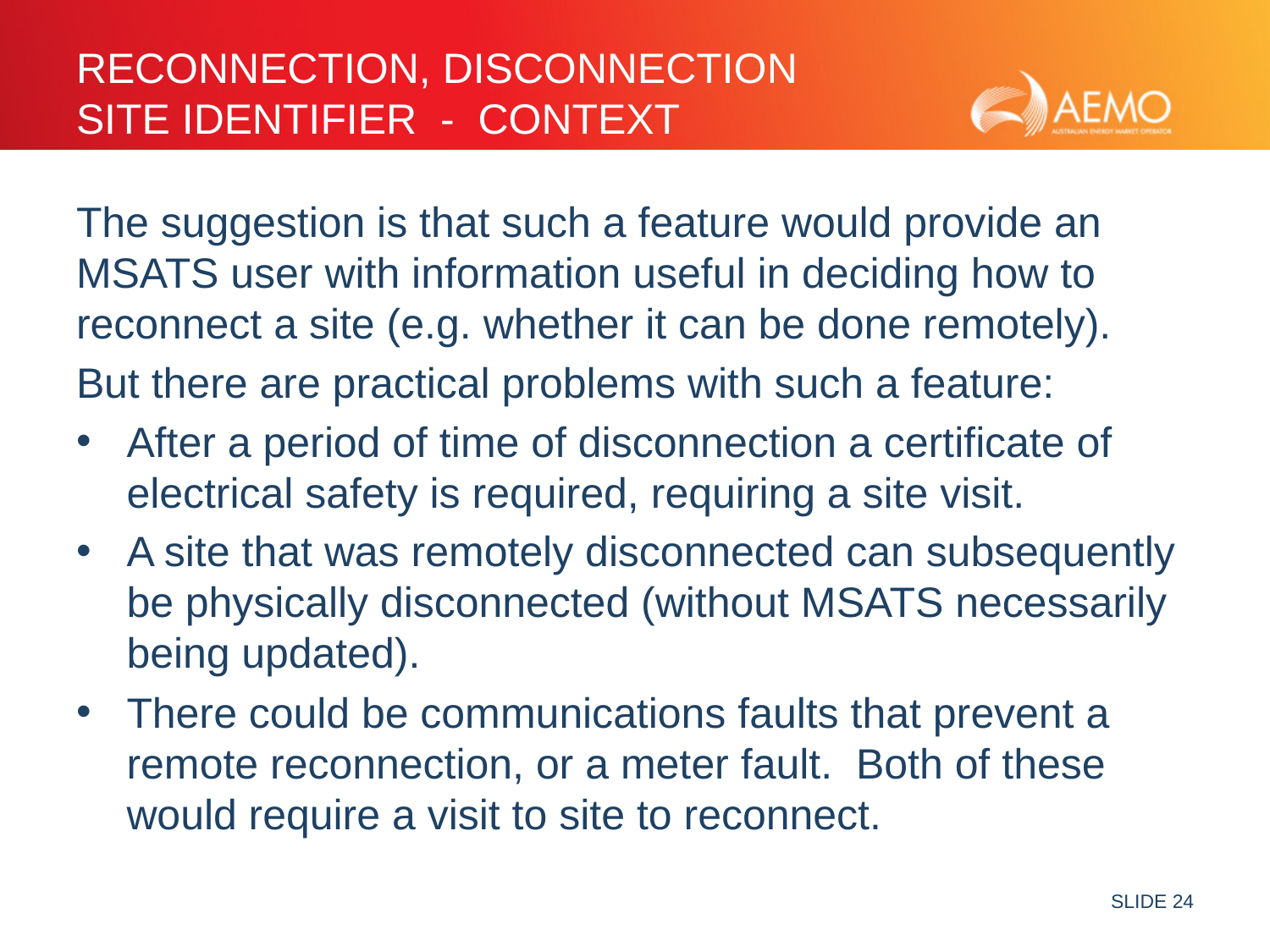

# Reconnection, disconnection site identifier  -  Context
The suggestion is that such a feature would provide an MSATS user with information useful in deciding how to reconnect a site (e.g. whether it can be done remotely).
But there are practical problems with such a feature:
After a period of time of disconnection a certificate of electrical safety is required, requiring a site visit.
A site that was remotely disconnected can subsequently be physically disconnected (without MSATS necessarily being updated).
There could be communications faults that prevent a remote reconnection, or a meter fault.  Both of these would require a visit to site to reconnect.